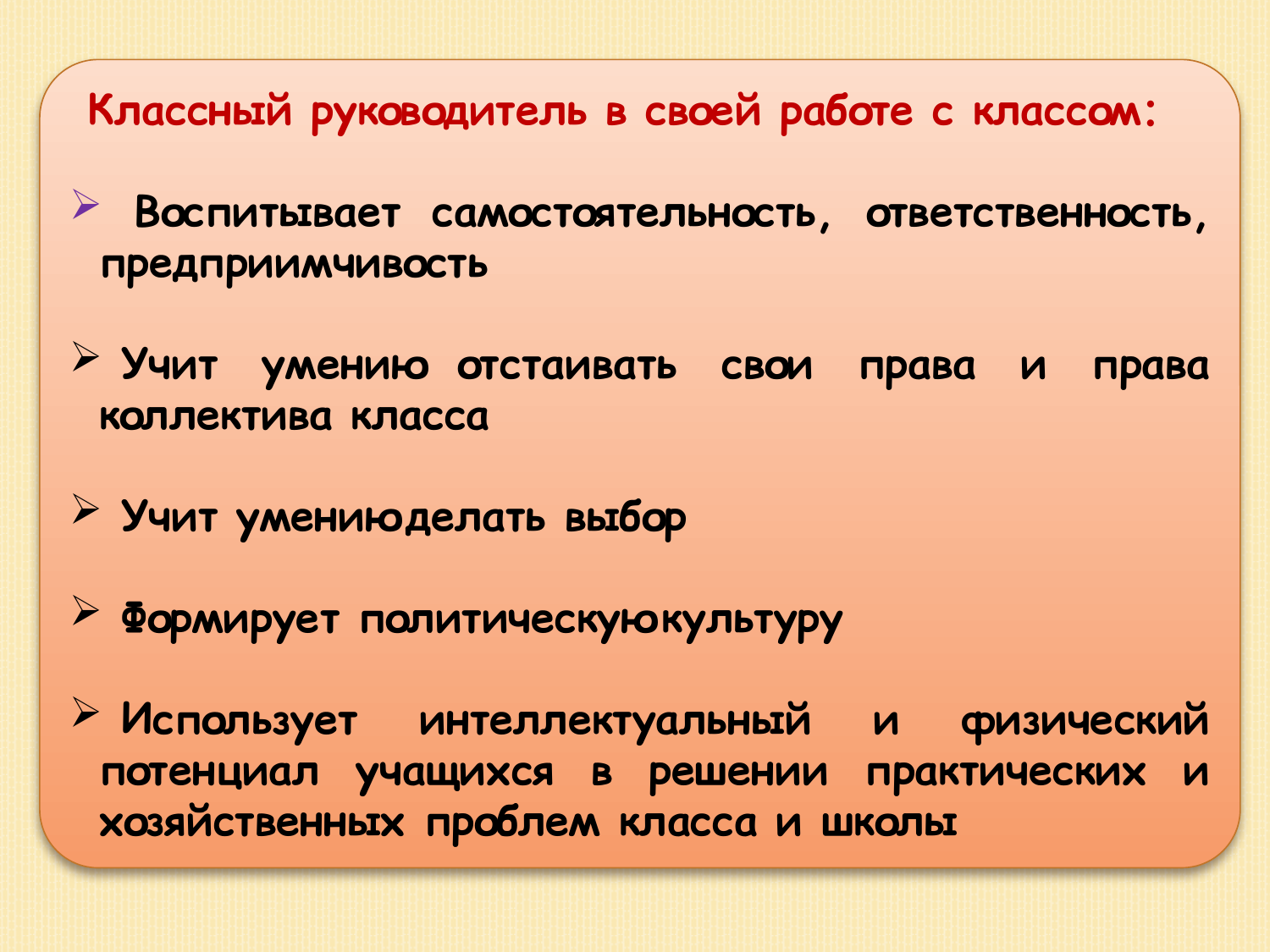

Классный руководитель в своей работе с классом:

 Воспитывает самостоятельность, ответственность, предприимчивость

 Учит умению отстаивать свои права и права коллектива класса

 Учит умению делать выбор

 Формирует политическую культуру

 Использует интеллектуальный и физический потенциал учащихся в решении практических и хозяйственных проблем класса и школы